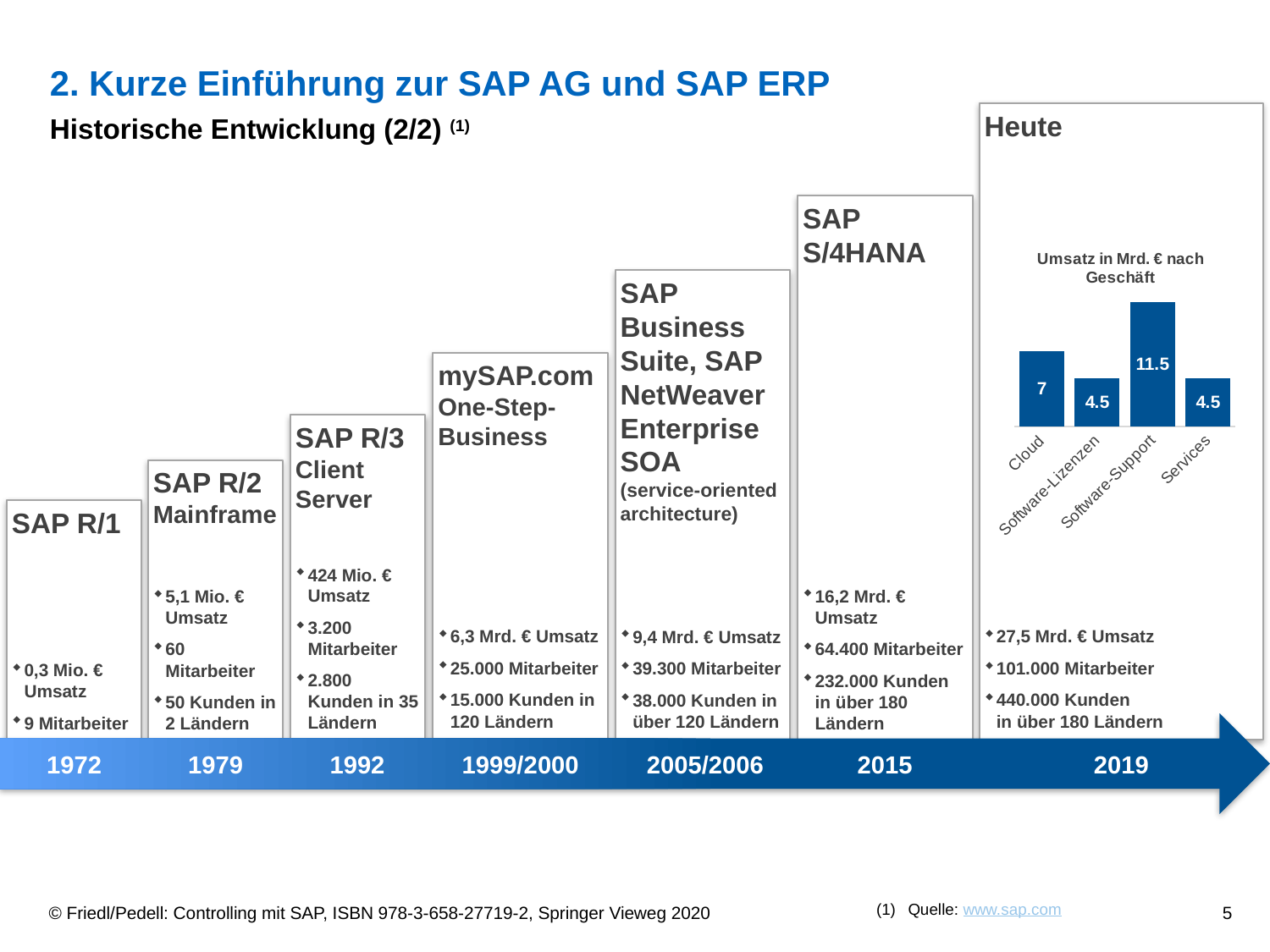

# 2. Kurze Einführung zur SAP AG und SAP ERP
Historische Entwicklung (2/2) (1)
Heute

27,5 Mrd. € Umsatz
101.000 Mitarbeiter
440.000 Kunden
in über 180 Ländern
SAP S/4HANA

16,2 Mrd. € Umsatz
64.400 Mitarbeiter
232.000 Kunden in über 180 Ländern

### Chart: Umsatz in Mrd. € nach Geschäft

| Category | Datenreihe 1 |
|---|---|
| Cloud | 7.0 |
| Software-Lizenzen | 4.5 |
| Software-Support | 11.5 |
| Services | 4.5 |
SAP
Business Suite, SAP NetWeaver
Enterprise SOA
(service-oriented architecture)

9,4 Mrd. € Umsatz
39.300 Mitarbeiter
38.000 Kunden in über 120 Ländern

mySAP.com
One-Step-Business

6,3 Mrd. € Umsatz
25.000 Mitarbeiter
15.000 Kunden in 120 Ländern
SAP R/3
Client Server

424 Mio. € Umsatz
3.200 Mitarbeiter
2.800 Kunden in 35 Ländern
SAP R/2
Mainframe

5,1 Mio. € Umsatz
60 Mitarbeiter
50 Kunden in 2 Ländern
SAP R/1

0,3 Mio. € Umsatz
9 Mitarbeiter

1972
1979
1992
1999/2000
2005/2006
2015
2019
Quelle: www.sap.com
© Friedl/Pedell: Controlling mit SAP, ISBN 978-3-658-27719-2, Springer Vieweg 2020
5